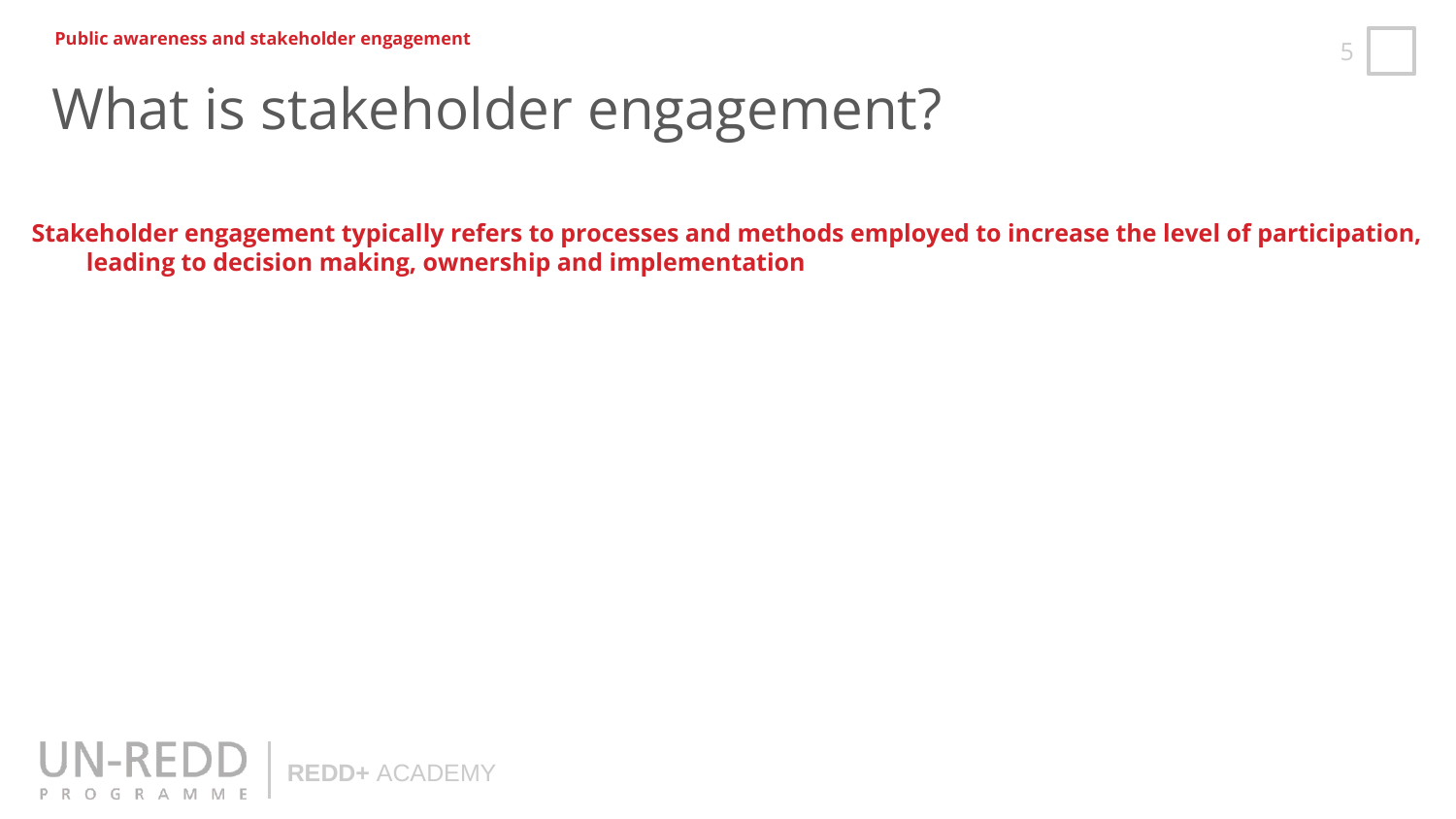

Public awareness and stakeholder engagement
What is stakeholder engagement?

Stakeholder engagement typically refers to processes and methods employed to increase the level of participation, leading to decision making, ownership and implementation